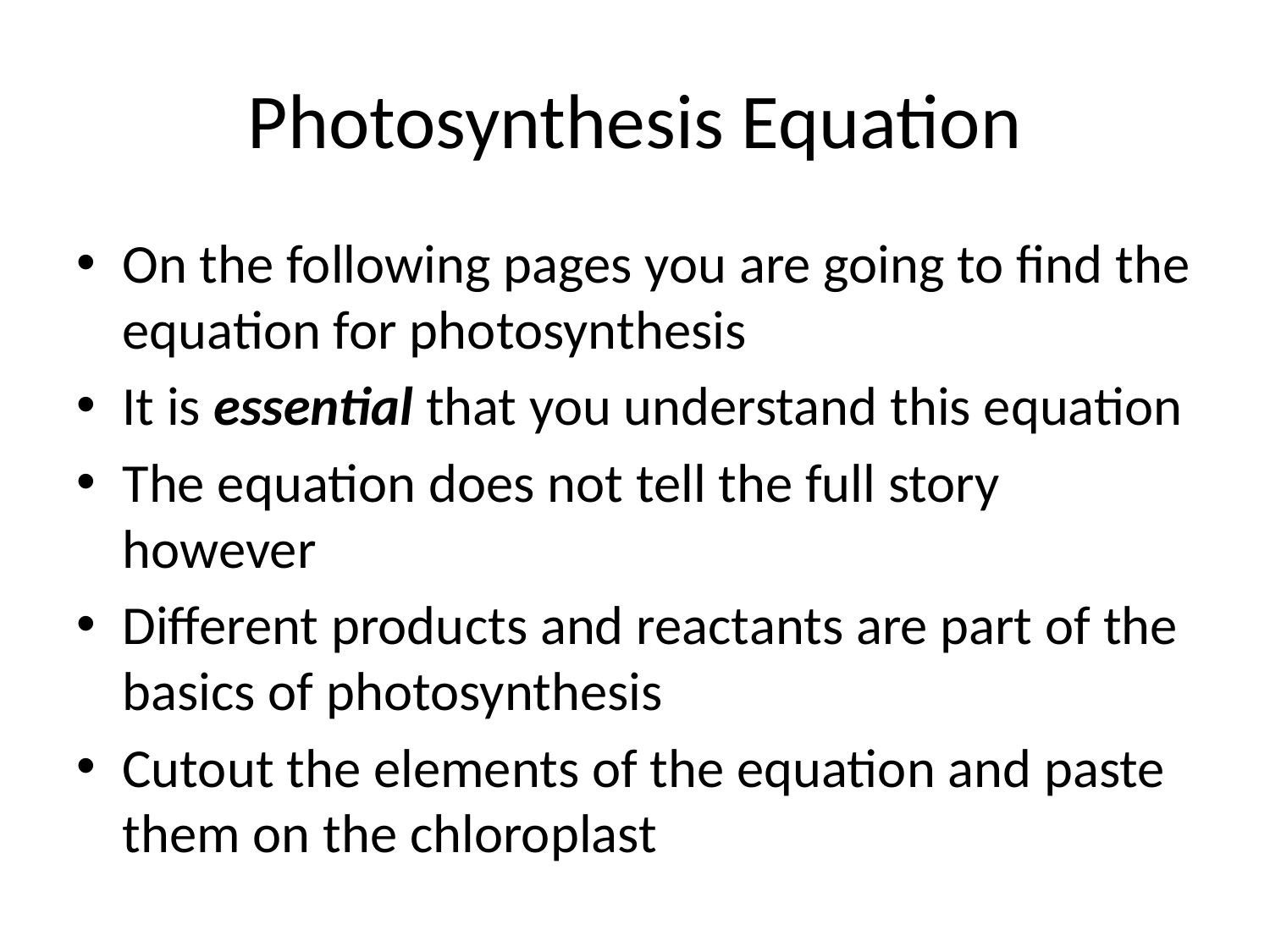

# Photosynthesis Equation
On the following pages you are going to find the equation for photosynthesis
It is essential that you understand this equation
The equation does not tell the full story however
Different products and reactants are part of the basics of photosynthesis
Cutout the elements of the equation and paste them on the chloroplast